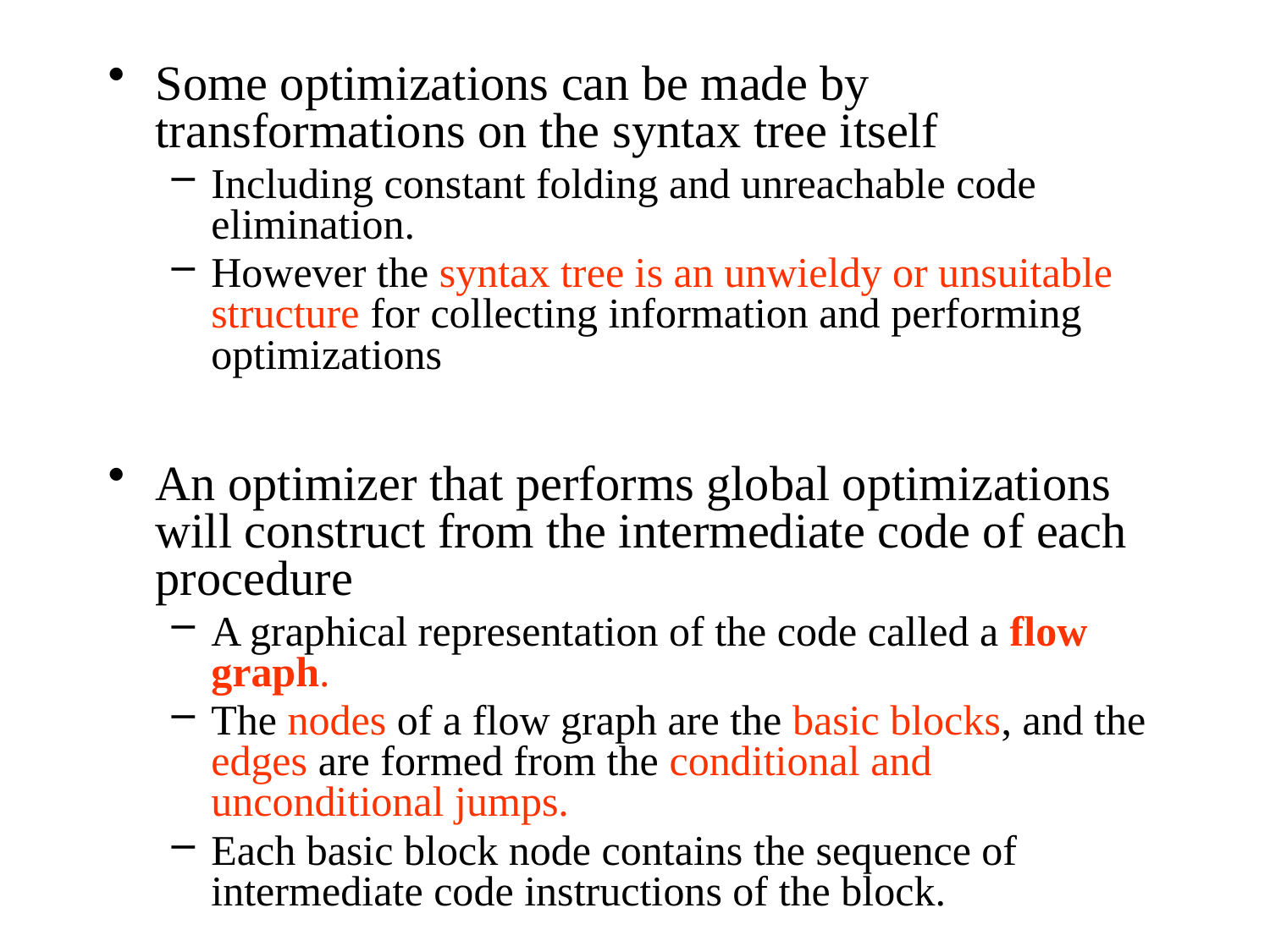

Some optimizations can be made by transformations on the syntax tree itself
Including constant folding and unreachable code elimination.
However the syntax tree is an unwieldy or unsuitable structure for collecting information and performing optimizations

An optimizer that performs global optimizations will construct from the intermediate code of each procedure
A graphical representation of the code called a flow graph.
The nodes of a flow graph are the basic blocks, and the edges are formed from the conditional and unconditional jumps.
Each basic block node contains the sequence of intermediate code instructions of the block.